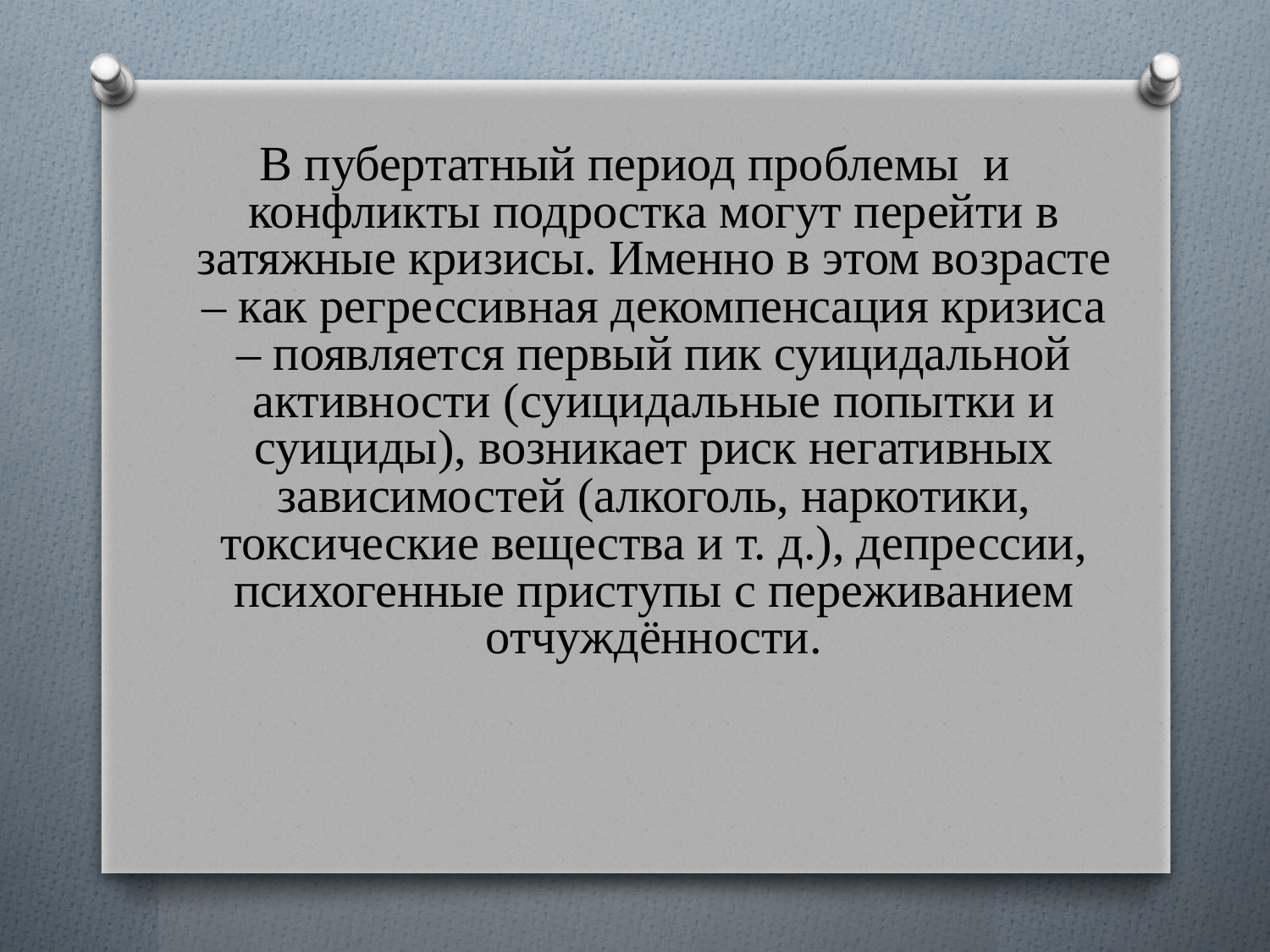

В пубертатный период проблемы  и конфликты подростка могут перейти в затяжные кризисы. Именно в этом возрасте – как регрессивная декомпенсация кризиса – появляется первый пик суицидальной активности (суицидальные попытки и суициды), возникает риск негативных зависимостей (алкоголь, наркотики, токсические вещества и т. д.), депрессии, психогенные приступы с переживанием отчуждённости.